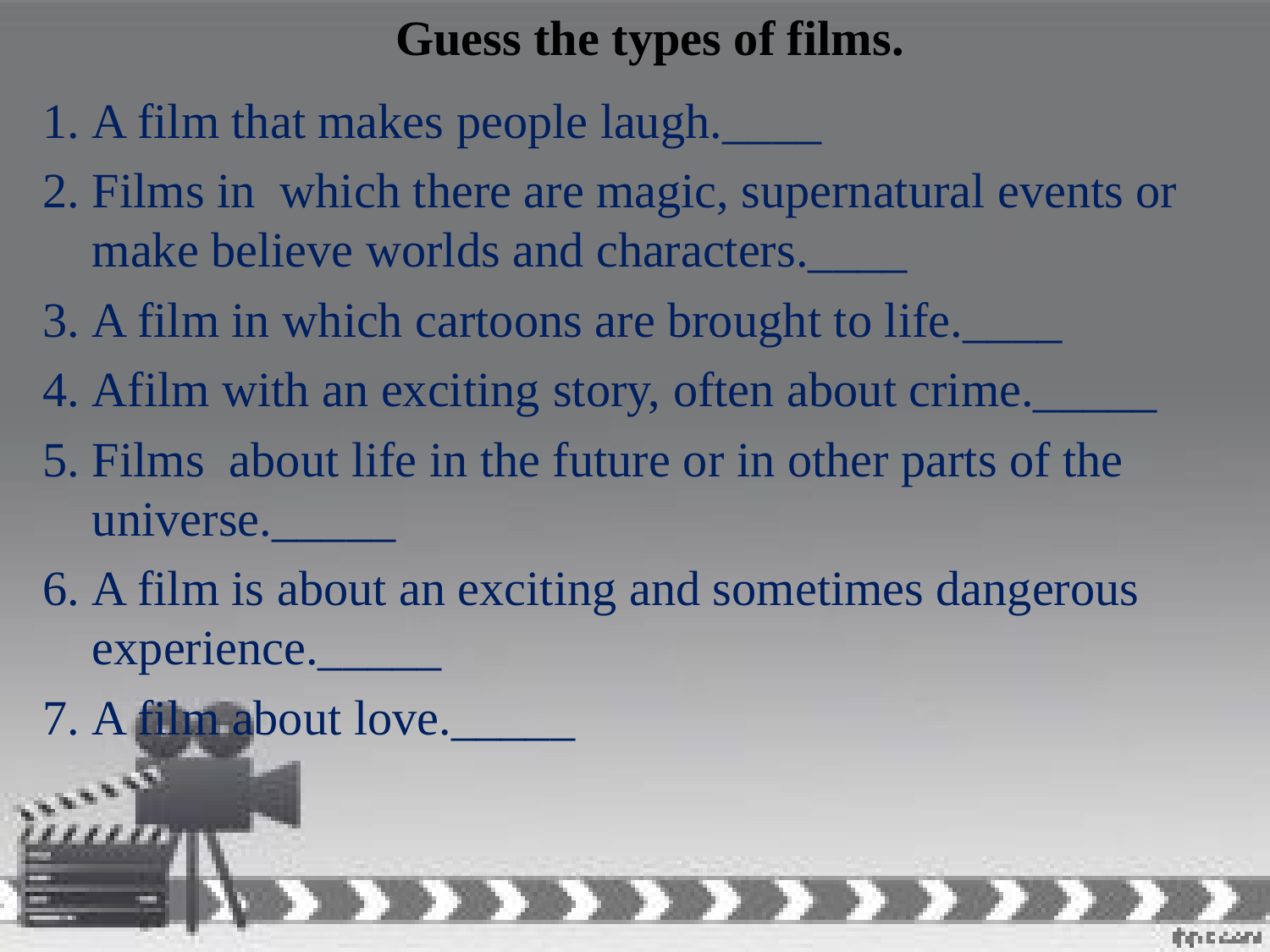

Guess the types of films.

A film that makes people laugh.____
Films in  which there are magic, supernatural events or make believe worlds and characters.____
A film in which cartoons are brought to life.____
Afilm with an exciting story, often about crime._____
Films  about life in the future or in other parts of the universe._____
A film is about an exciting and sometimes dangerous experience._____
A film about love._____